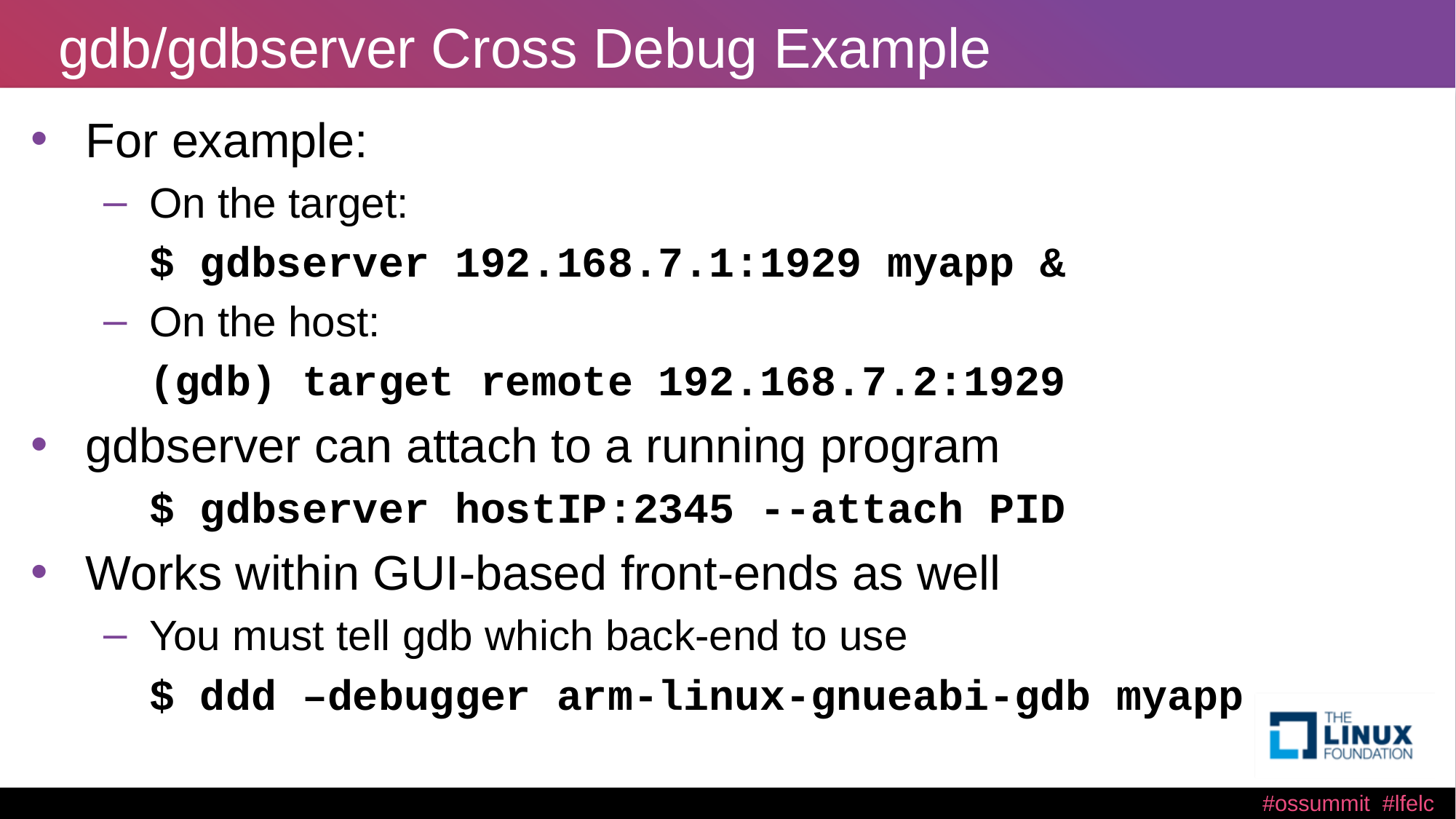

# gdb/gdbserver Cross Debug Example
For example:
On the target:
	$ gdbserver 192.168.7.1:1929 myapp &
On the host:
	(gdb) target remote 192.168.7.2:1929
gdbserver can attach to a running program
	$ gdbserver hostIP:2345 --attach PID
Works within GUI-based front-ends as well
You must tell gdb which back-end to use
	$ ddd –debugger arm-linux-gnueabi-gdb myapp